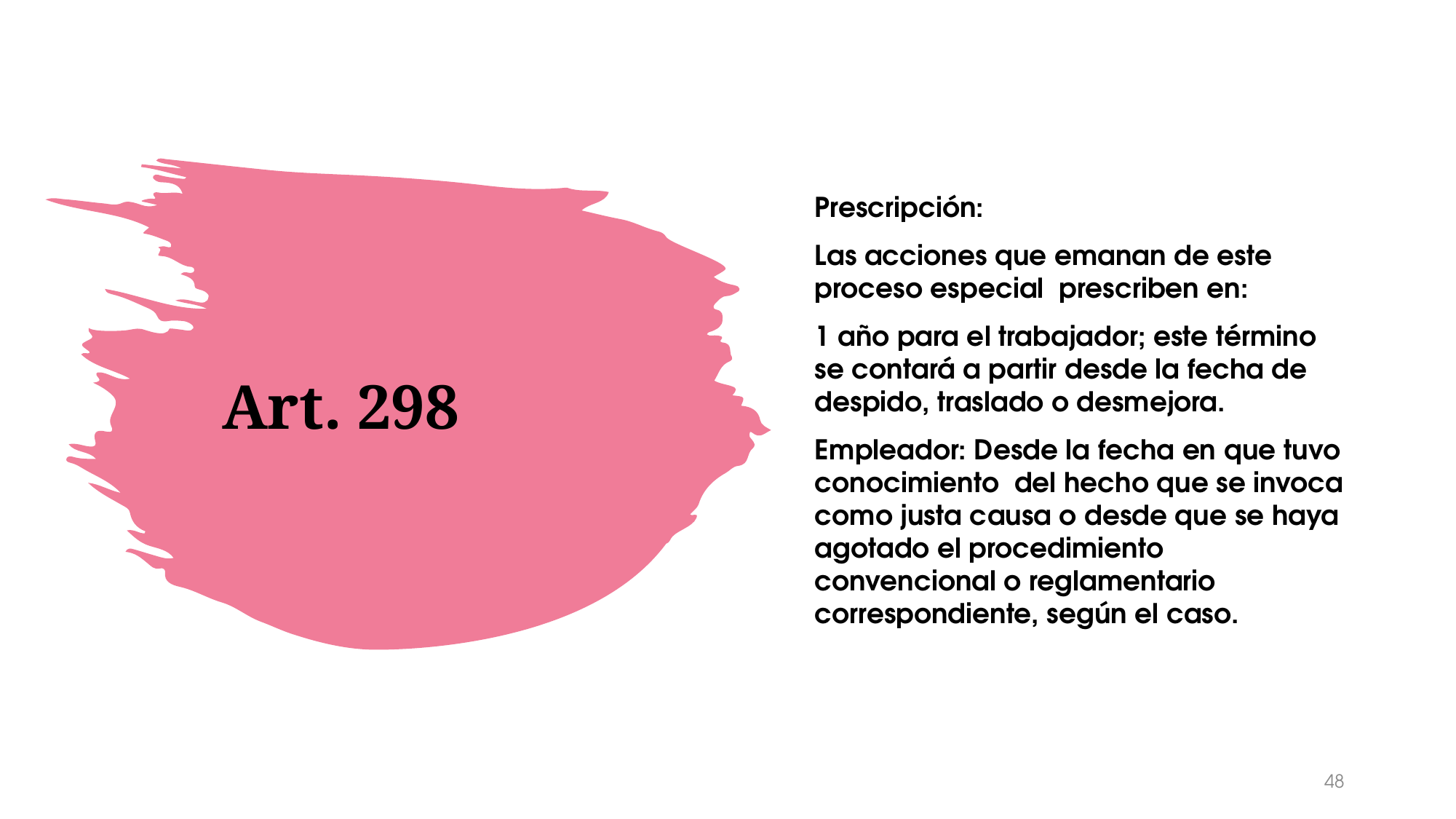

Prescripción:
Las acciones que emanan de este proceso especial  prescriben en:
1 año para el trabajador; este término se contará a partir desde la fecha de despido, traslado o desmejora.
Empleador: Desde la fecha en que tuvo conocimiento  del hecho que se invoca como justa causa o desde que se haya agotado el procedimiento convencional o reglamentario correspondiente, según el caso.
# Art. 298
48